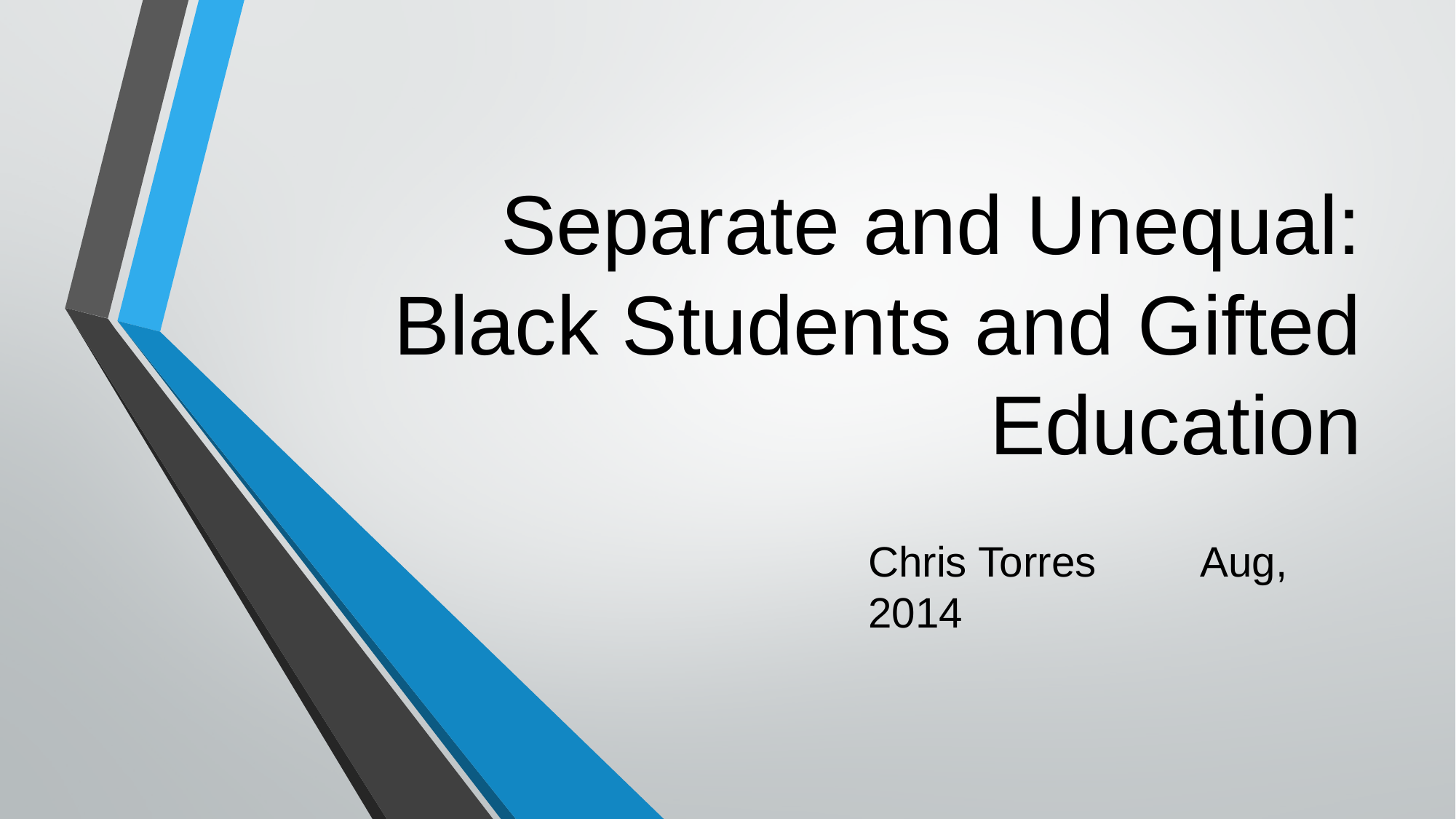

# Separate and Unequal: Black Students and Gifted Education
Chris Torres         Aug, 2014